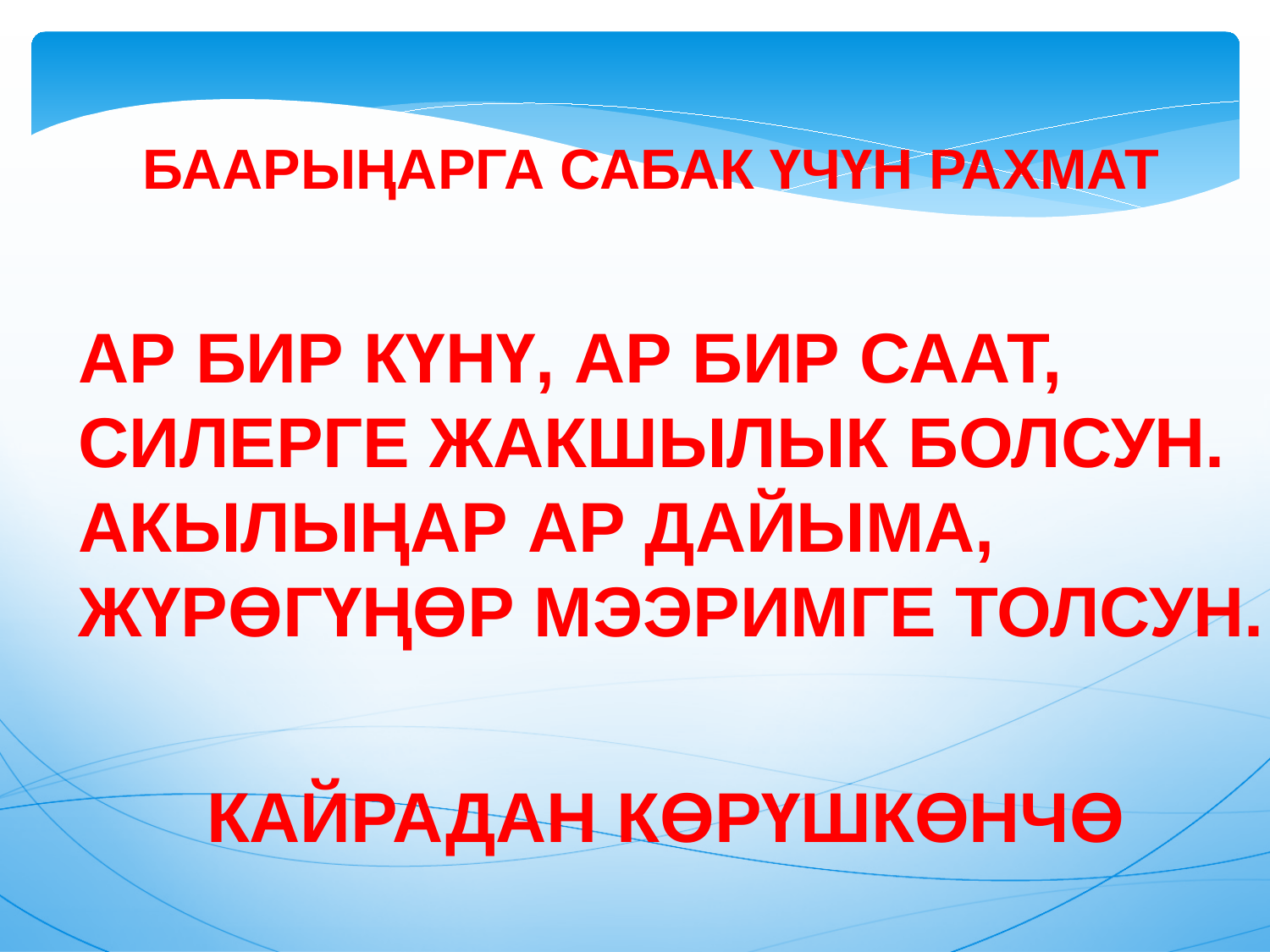

Баарыңарга сабак үчүн рахмат
Ар бир күнү, ар бир саат,
Силерге жакшылык болсун.
Акылыңар ар дайыма,
Жүрөгүңөр мээримге толсун.
Кайрадан көрүшкөнчө